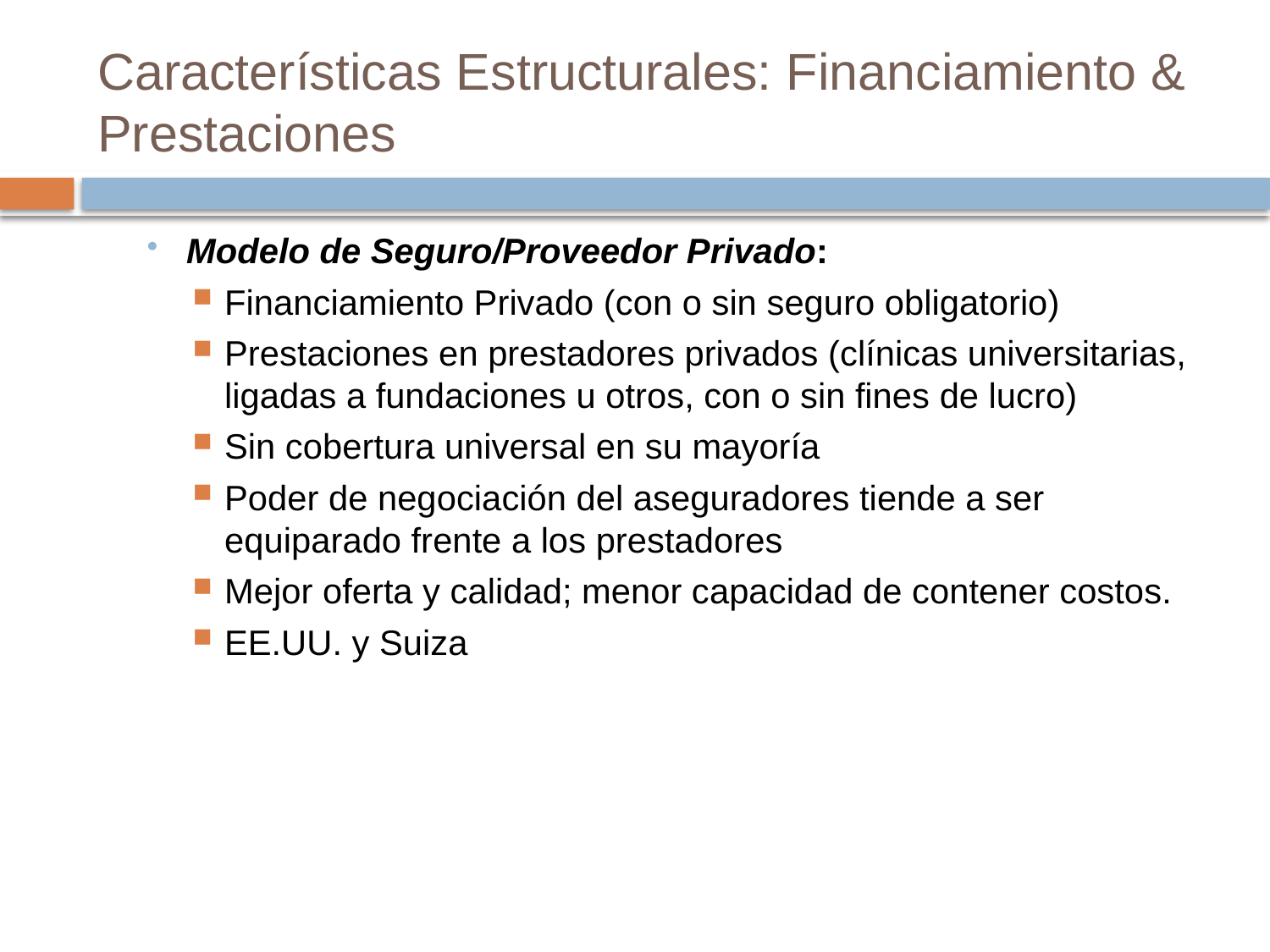

# Características Estructurales: Financiamiento & Prestaciones
Modelo de Seguro/Proveedor Privado:
Financiamiento Privado (con o sin seguro obligatorio)
Prestaciones en prestadores privados (clínicas universitarias, ligadas a fundaciones u otros, con o sin fines de lucro)
Sin cobertura universal en su mayoría
Poder de negociación del aseguradores tiende a ser equiparado frente a los prestadores
Mejor oferta y calidad; menor capacidad de contener costos.
EE.UU. y Suiza